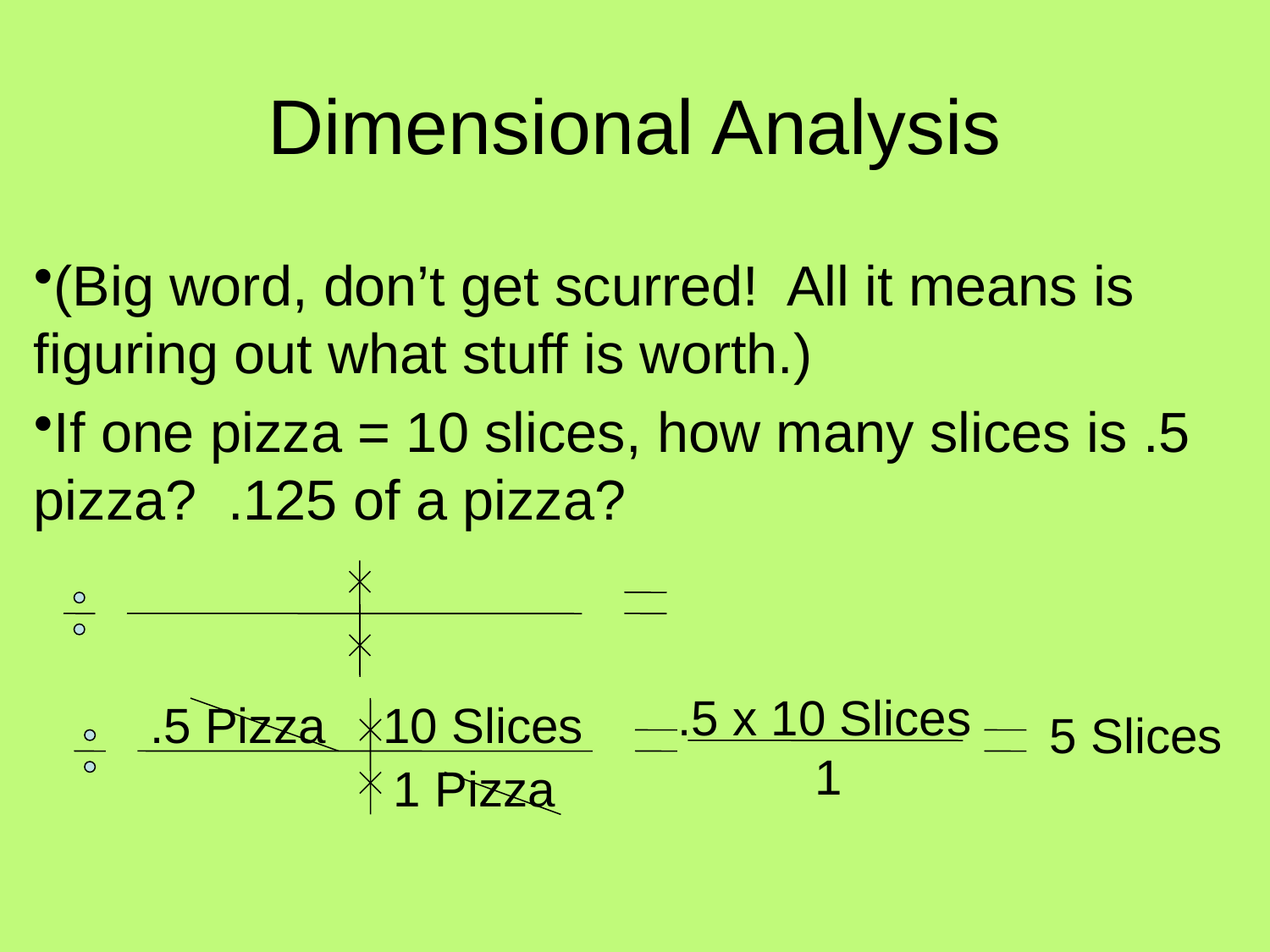

# Dimensional Analysis
(Big word, don’t get scurred!  All it means is figuring out what stuff is worth.)
If one pizza = 10 slices, how many slices is .5 pizza?  .125 of a pizza?

.5 x 10 Slices
          1
.5 Pizza
10 Slices

5 Slices

1 Pizza